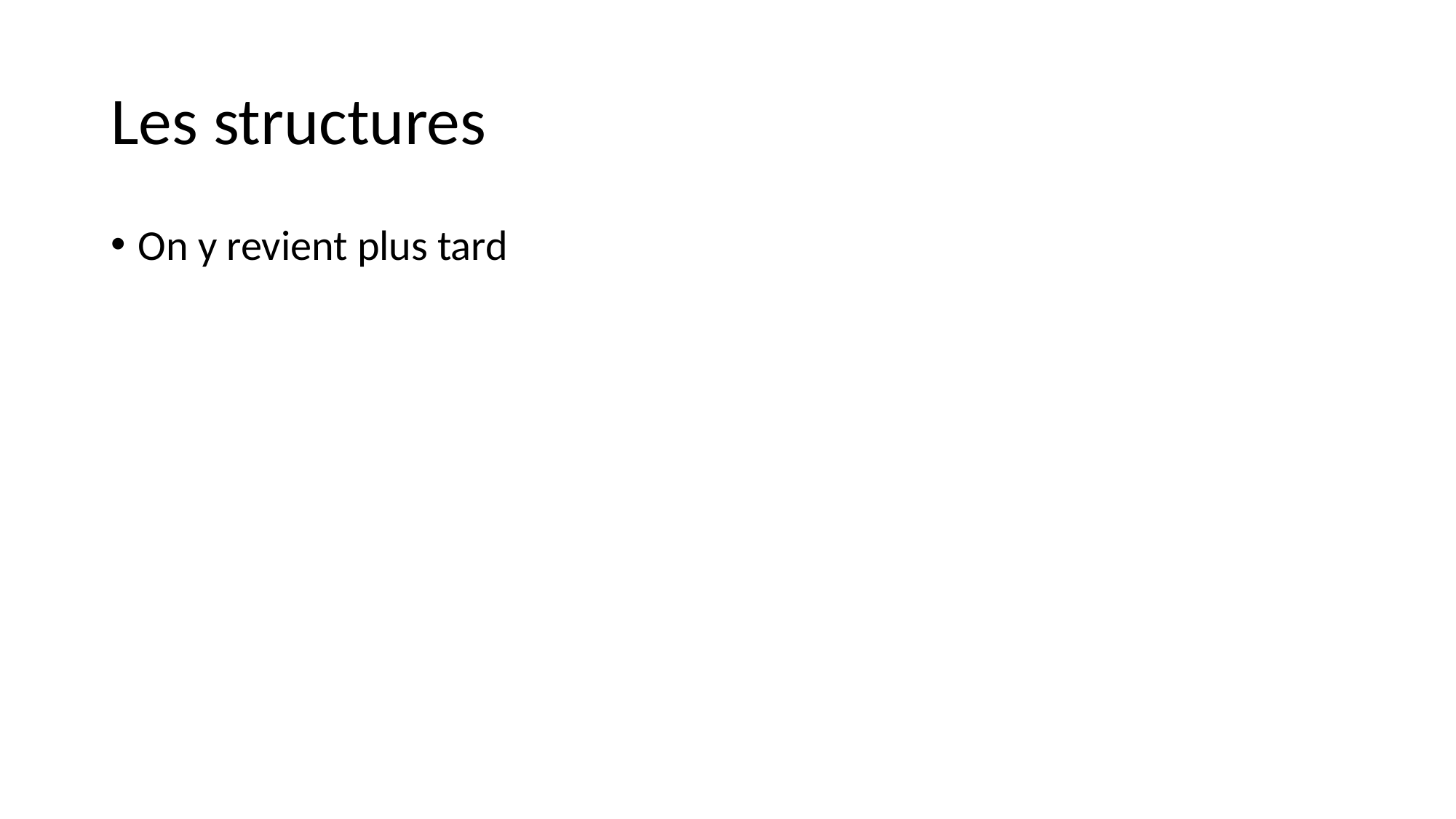

# Les structures
On y revient plus tard